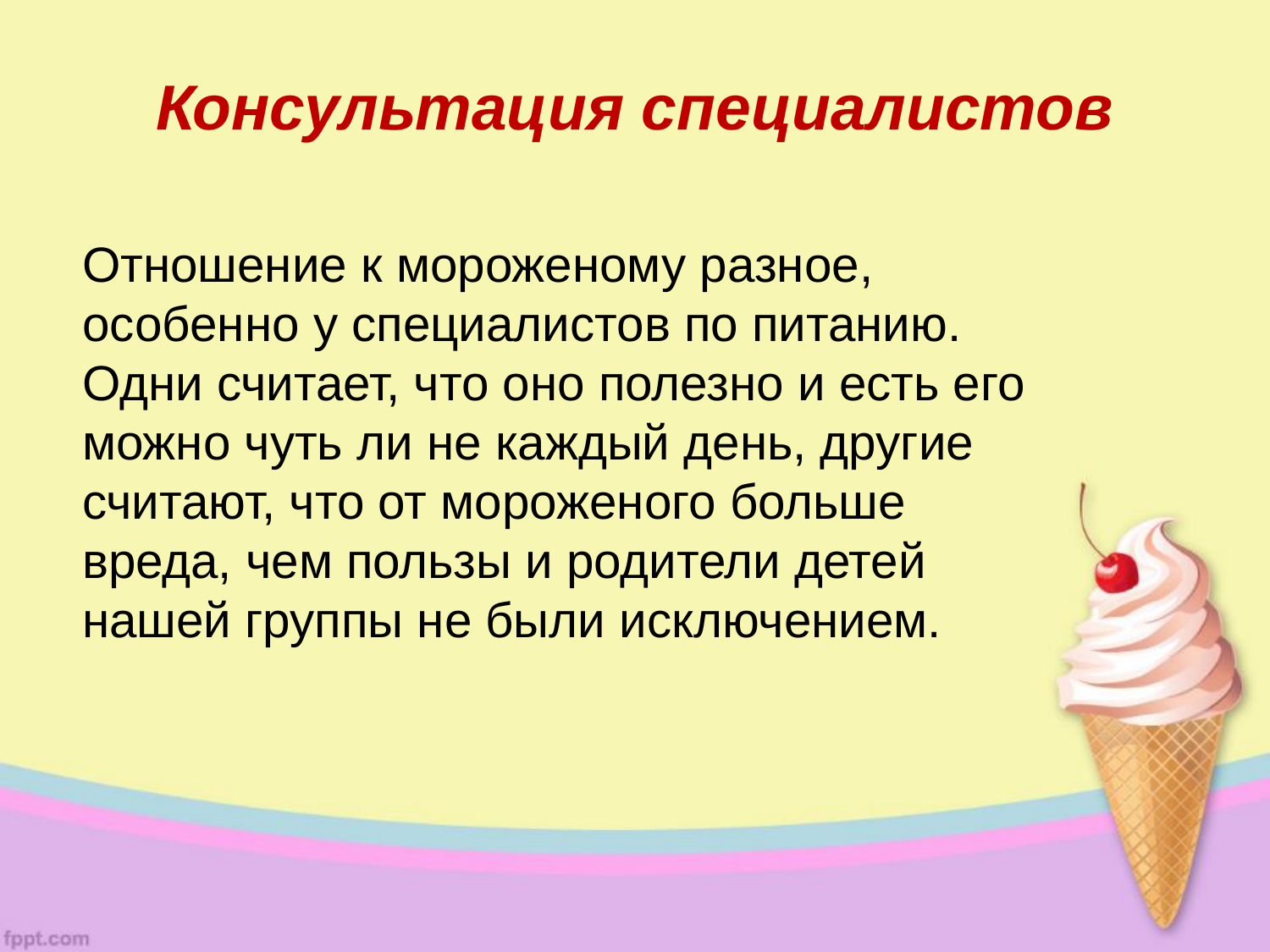

# Консультация специалистов

Отношение к мороженому разное, особенно у специалистов по питанию. Одни считает, что оно полезно и есть его можно чуть ли не каждый день, другие считают, что от мороженого больше вреда, чем пользы и родители детей нашей группы не были исключением.